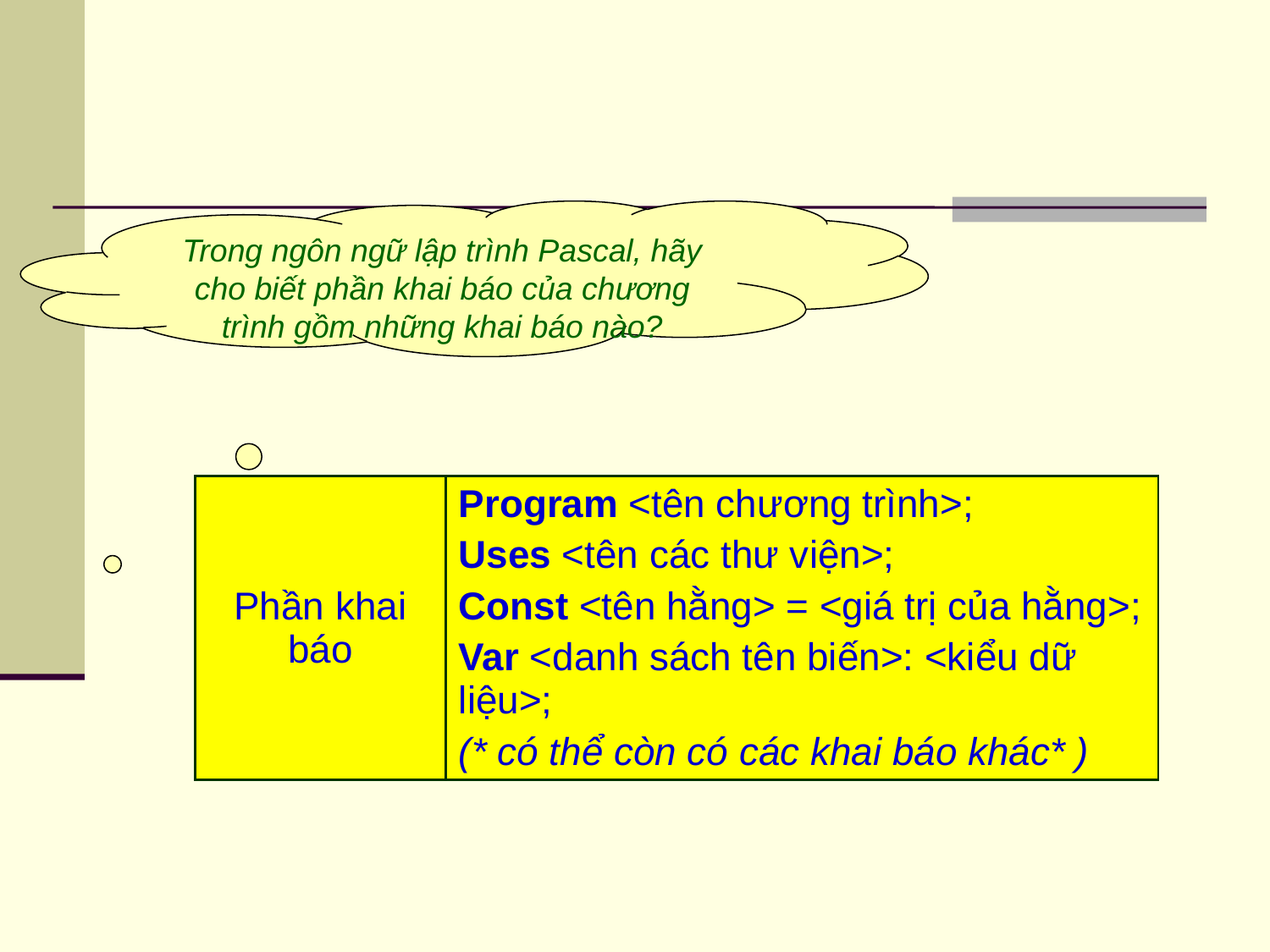

Trong ngôn ngữ lập trình Pascal, hãy cho biết phần khai báo của chương trình gồm những khai báo nào?
| Phần khai báo | Program <tên chương trình>; Uses <tên các thư viện>; Const <tên hằng> = <giá trị của hằng>; Var <danh sách tên biến>: <kiểu dữ liệu>; (\* có thể còn có các khai báo khác\* ) |
| --- | --- |